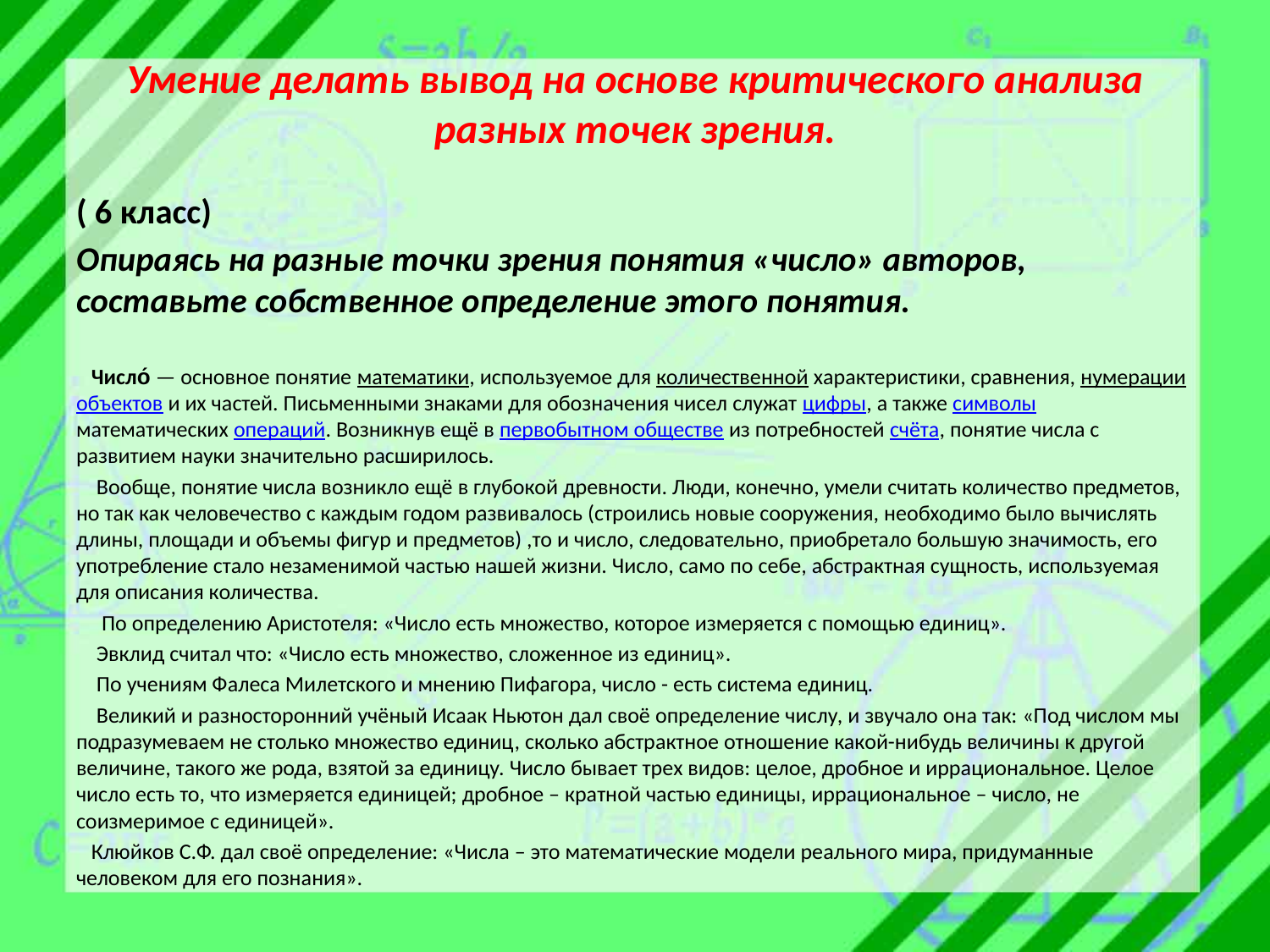

Умение делать вывод на основе критического анализа разных точек зрения.

( 6 класс)
Опираясь на разные точки зрения понятия «число» авторов, составьте собственное определение этого понятия.

   Число́ — основное понятие математики, используемое для количественной характеристики, сравнения, нумерации объектов и их частей. Письменными знаками для обозначения чисел служат цифры, а также символы математических операций. Возникнув ещё в первобытном обществе из потребностей счёта, понятие числа с развитием науки значительно расширилось.
    Вообще, понятие числа возникло ещё в глубокой древности. Люди, конечно, умели считать количество предметов, но так как человечество с каждым годом развивалось (строились новые сооружения, необходимо было вычислять длины, площади и объемы фигур и предметов) ,то и число, следовательно, приобретало большую значимость, его употребление стало незаменимой частью нашей жизни. Число, само по себе, абстрактная сущность, используемая для описания количества.
     По определению Аристотеля: «Число есть множество, которое измеряется с помощью единиц».
    Эвклид считал что: «Число есть множество, сложенное из единиц».
    По учениям Фалеса Милетского и мнению Пифагора, число - есть система единиц.
    Великий и разносторонний учёный Исаак Ньютон дал своё определение числу, и звучало она так: «Под числом мы подразумеваем не столько множество единиц, сколько абстрактное отношение какой-нибудь величины к другой величине, такого же рода, взятой за единицу. Число бывает трех видов: целое, дробное и иррациональное. Целое число есть то, что измеряется единицей; дробное – кратной частью единицы, иррациональное – число, не соизмеримое с единицей».
   Клюйков С.Ф. дал своё определение: «Числа – это математические модели реального мира, придуманные человеком для его познания».